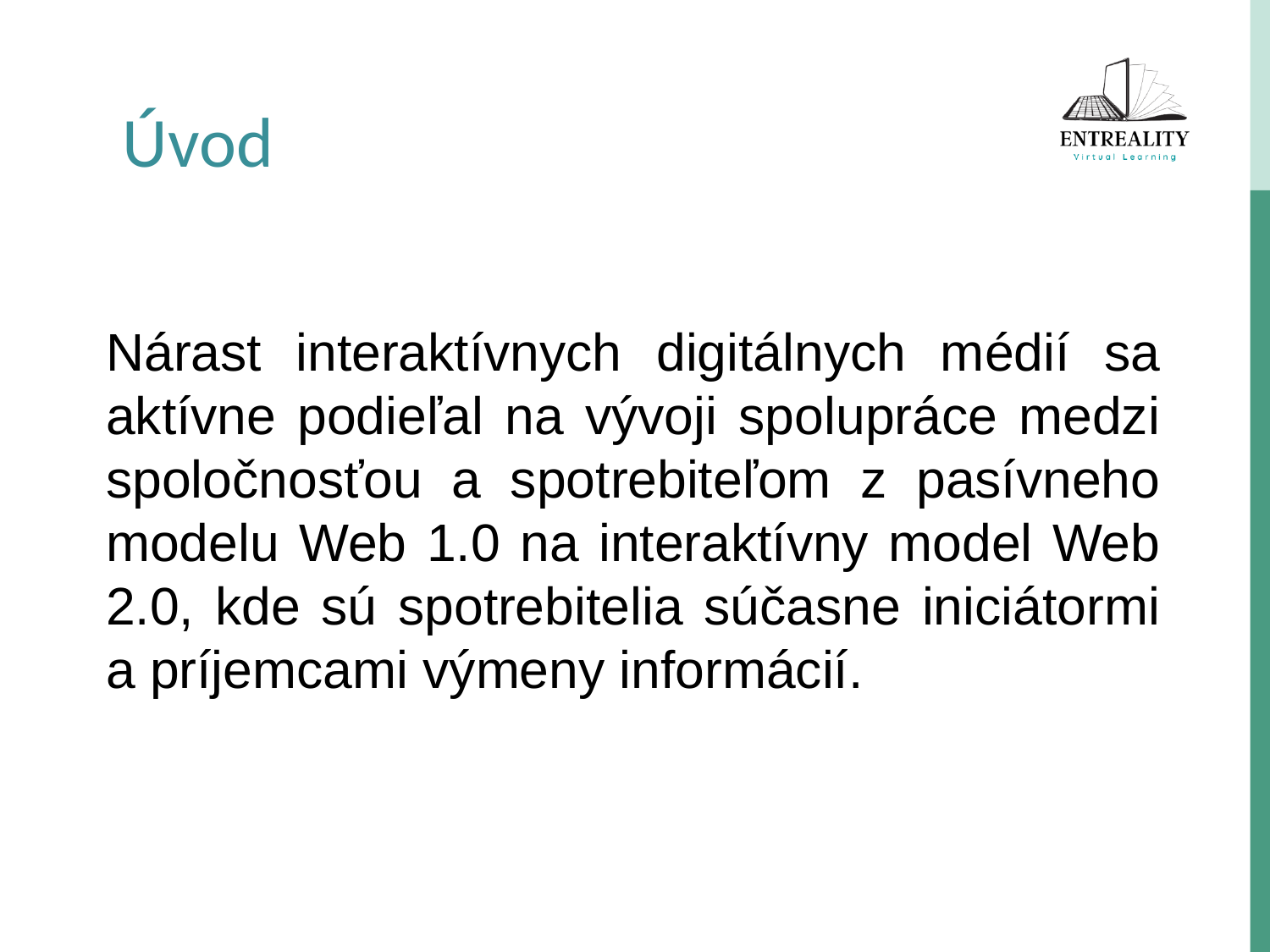

Úvod
Nárast interaktívnych digitálnych médií sa aktívne podieľal na vývoji spolupráce medzi spoločnosťou a spotrebiteľom z pasívneho modelu Web 1.0 na interaktívny model Web 2.0, kde sú spotrebitelia súčasne iniciátormi a príjemcami výmeny informácií.